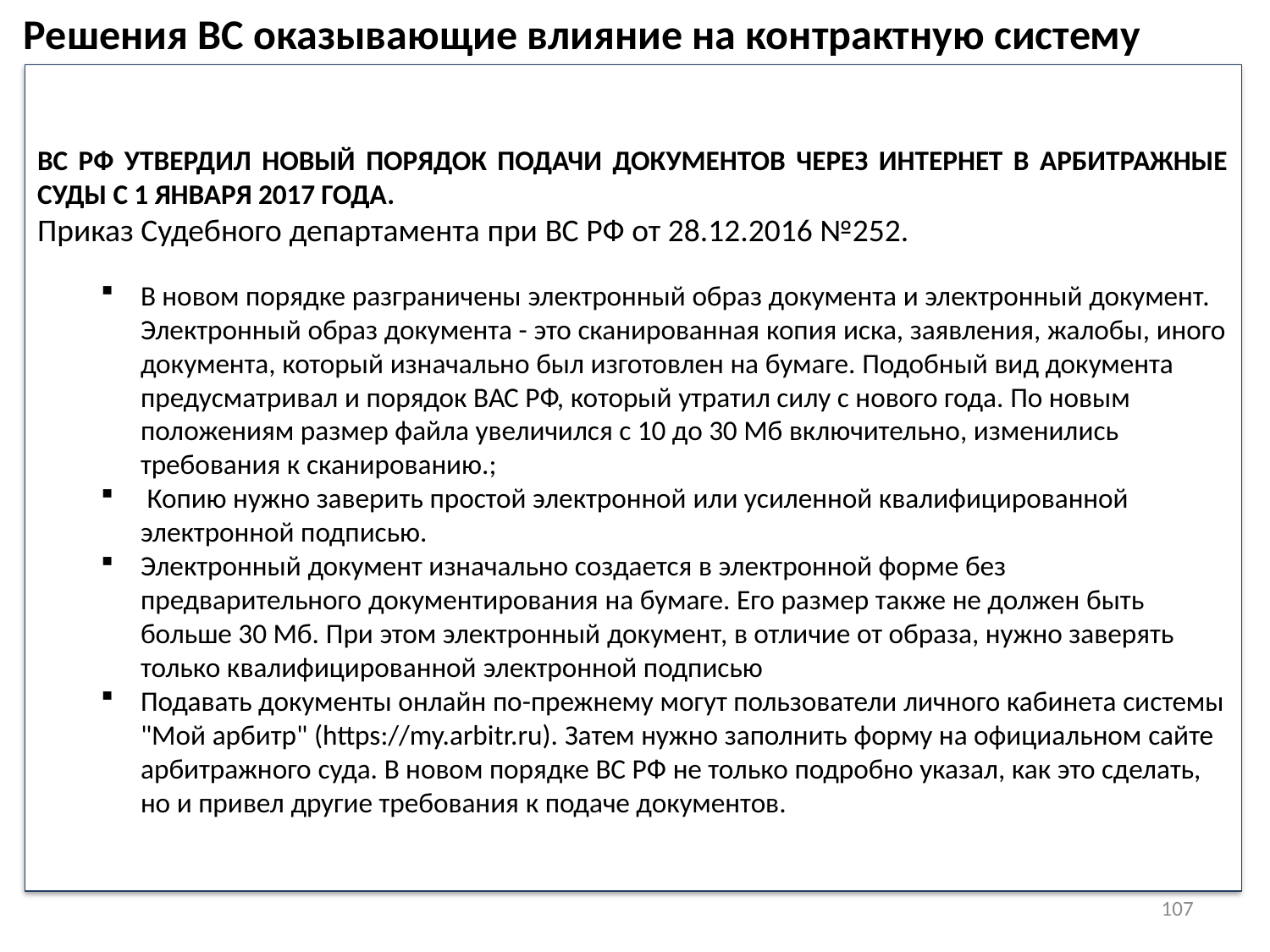

Решения ВС оказывающие влияние на контрактную систему

ВС РФ УТВЕРДИЛ НОВЫЙ ПОРЯДОК ПОДАЧИ ДОКУМЕНТОВ ЧЕРЕЗ ИНТЕРНЕТ В АРБИТРАЖНЫЕ СУДЫ С 1 ЯНВАРЯ 2017 ГОДА.
Приказ Судебного департамента при ВС РФ от 28.12.2016 №252.

В новом порядке разграничены электронный образ документа и электронный документ. Электронный образ документа - это сканированная копия иска, заявления, жалобы, иного документа, который изначально был изготовлен на бумаге. Подобный вид документа предусматривал и порядок ВАС РФ, который утратил силу с нового года. По новым положениям размер файла увеличился с 10 до 30 Мб включительно, изменились требования к сканированию.;
 Копию нужно заверить простой электронной или усиленной квалифицированной электронной подписью.
Электронный документ изначально создается в электронной форме без предварительного документирования на бумаге. Его размер также не должен быть больше 30 Мб. При этом электронный документ, в отличие от образа, нужно заверять только квалифицированной электронной подписью
Подавать документы онлайн по-прежнему могут пользователи личного кабинета системы "Мой арбитр" (https://my.arbitr.ru). Затем нужно заполнить форму на официальном сайте арбитражного суда. В новом порядке ВС РФ не только подробно указал, как это сделать, но и привел другие требования к подаче документов.

107